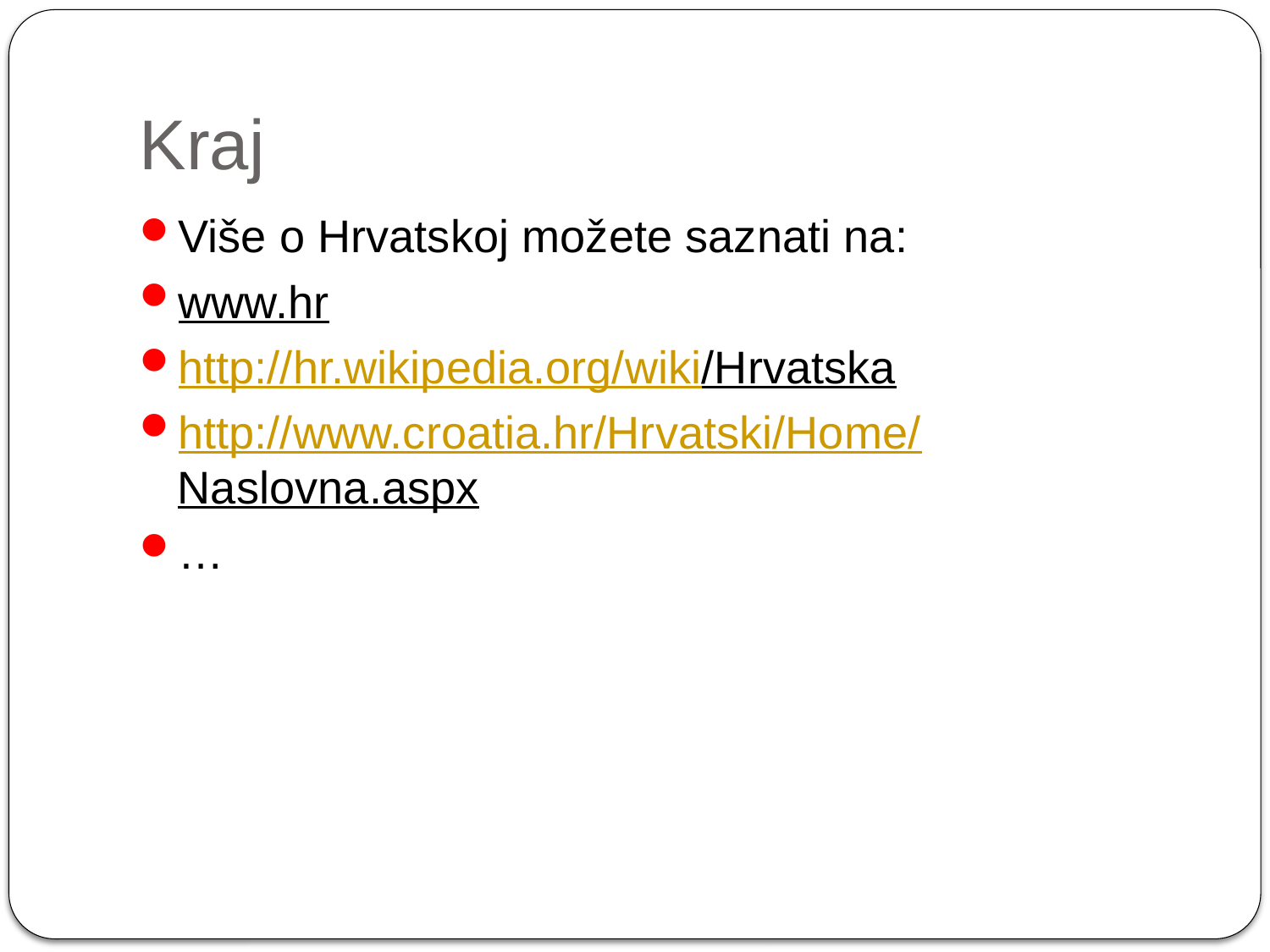

# Kraj
Više o Hrvatskoj možete saznati na:
www.hr
http://hr.wikipedia.org/wiki/Hrvatska
http://www.croatia.hr/Hrvatski/Home/Naslovna.aspx
…